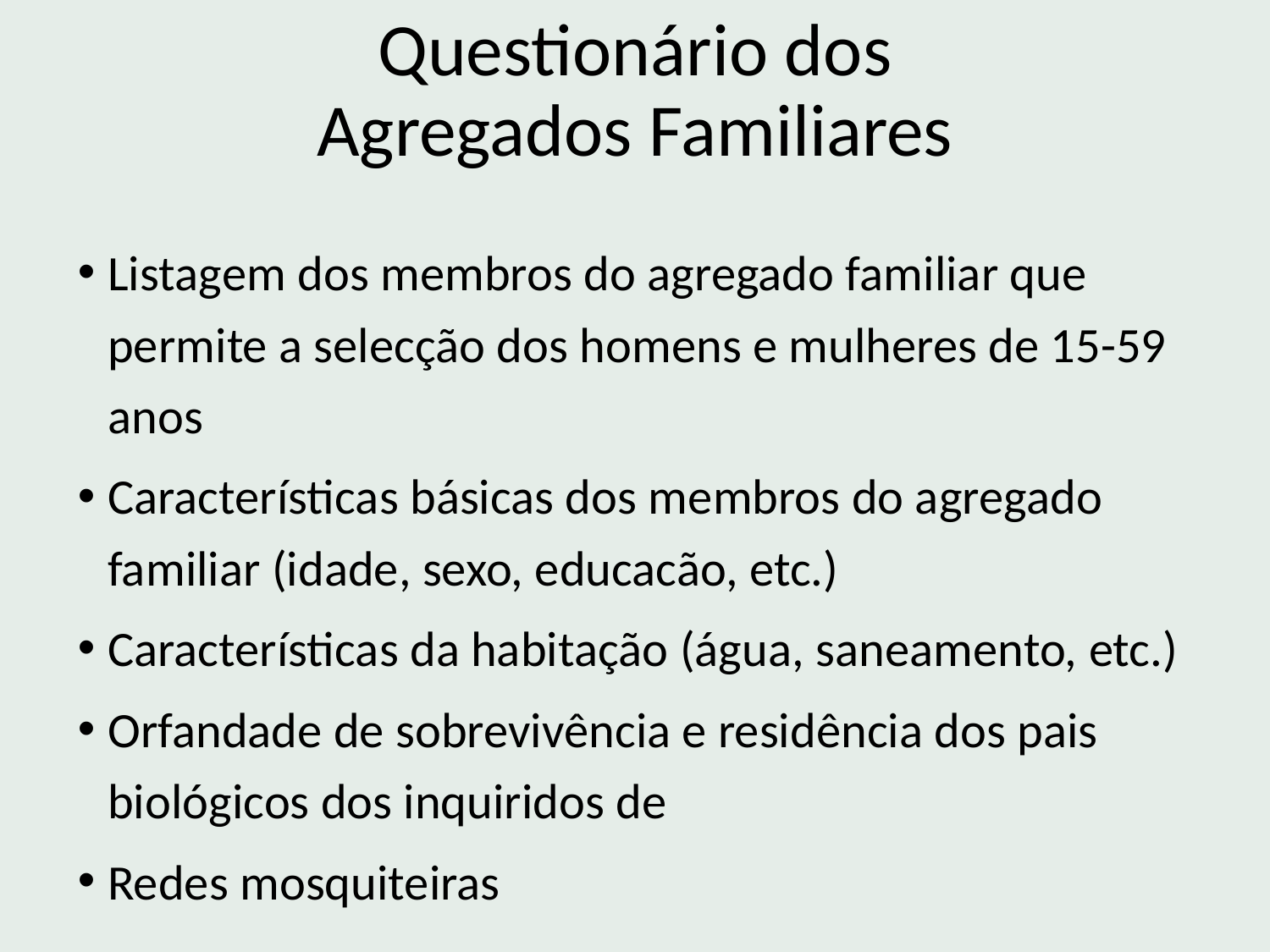

# Questionário dos Agregados Familiares
Listagem dos membros do agregado familiar que permite a selecção dos homens e mulheres de 15-59 anos
Características básicas dos membros do agregado familiar (idade, sexo, educacão, etc.)
Características da habitação (água, saneamento, etc.)
Orfandade de sobrevivência e residência dos pais biológicos dos inquiridos de
Redes mosquiteiras